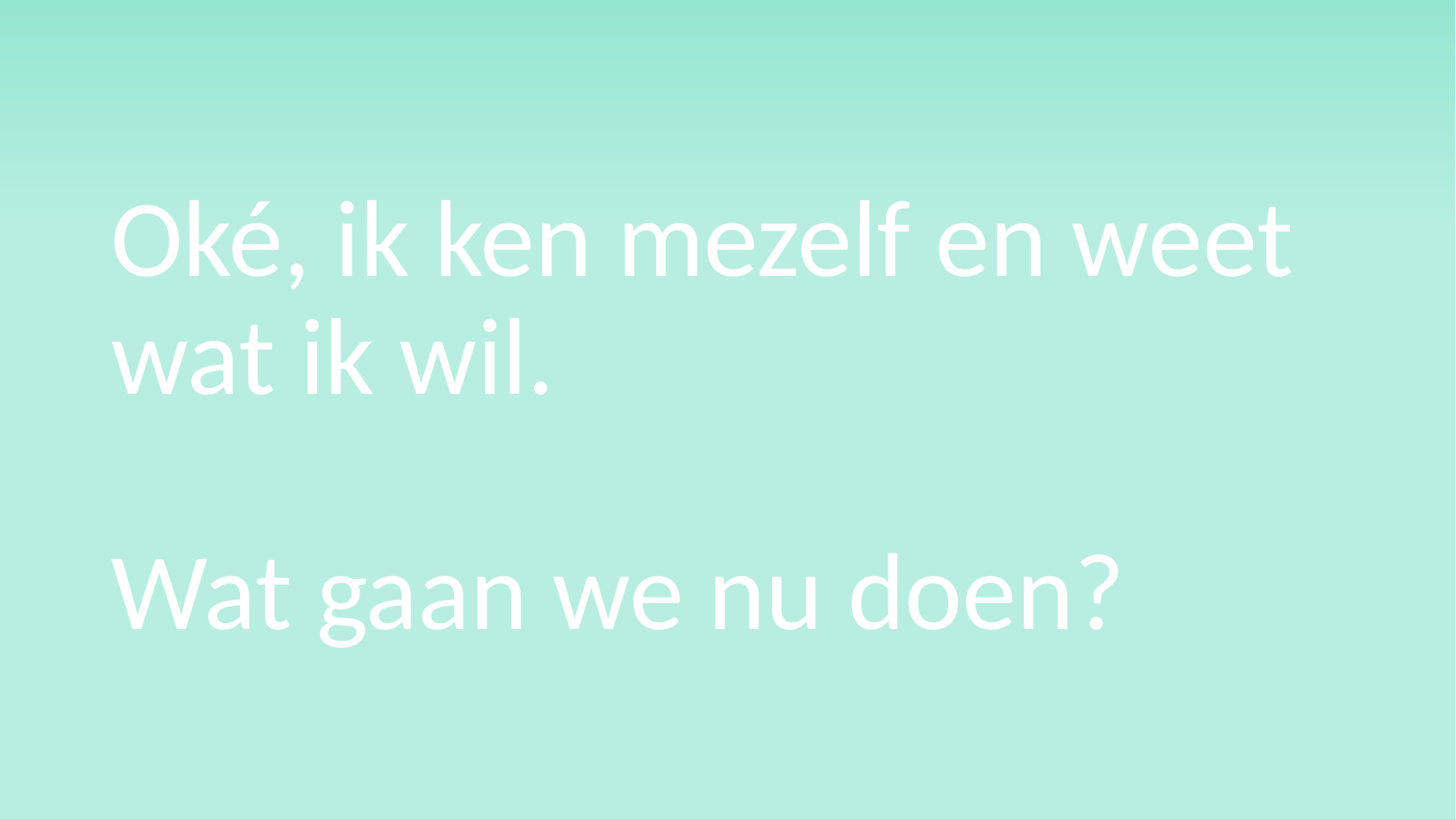

# Oké, ik ken mezelf en weet wat ik wil. Wat gaan we nu doen?